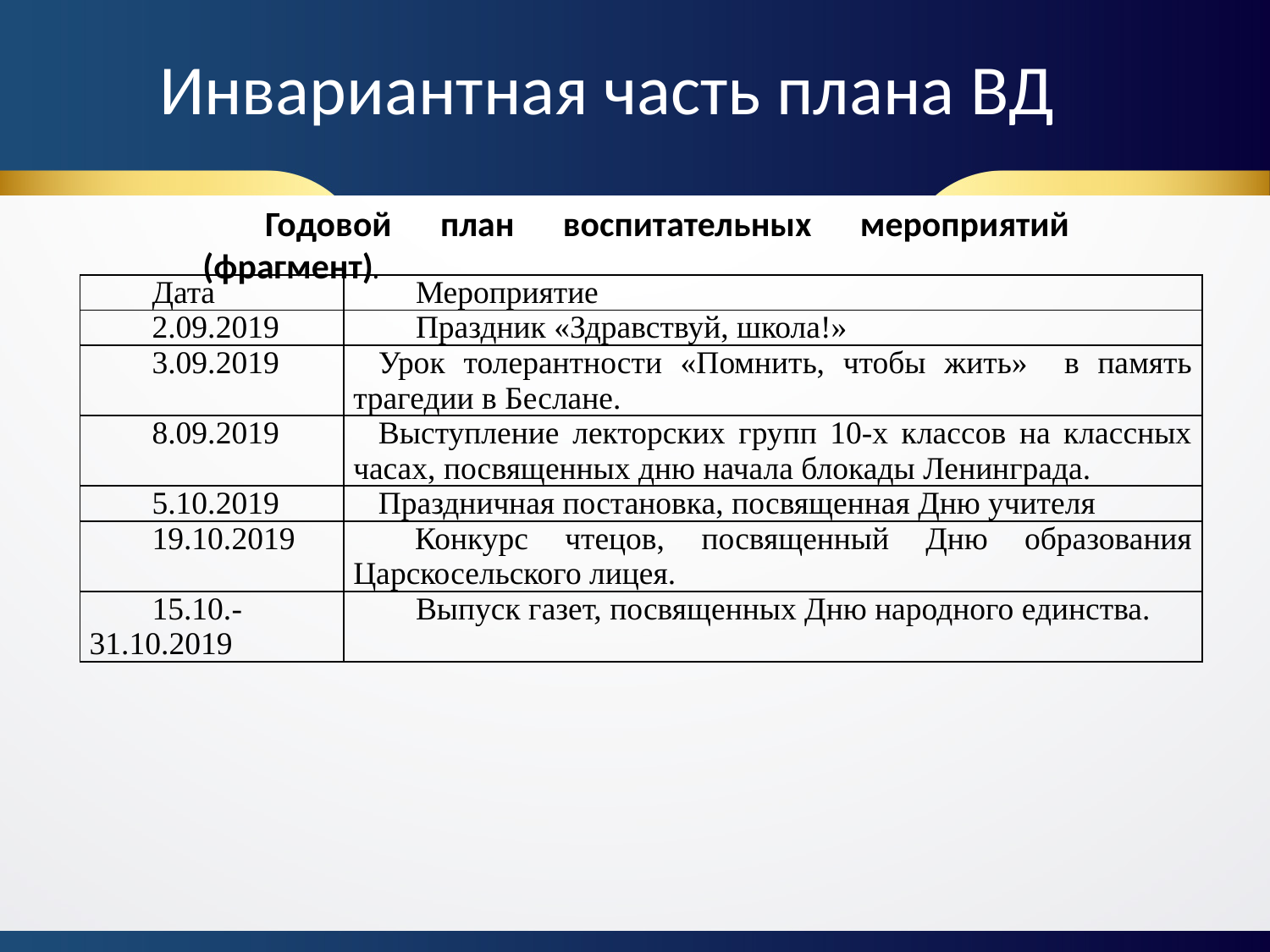

# Инвариантная часть плана ВД
Годовой план воспитательных мероприятий (фрагмент).
| Дата | Мероприятие |
| --- | --- |
| 2.09.2019 | Праздник «Здравствуй, школа!» |
| 3.09.2019 | Урок толерантности «Помнить, чтобы жить» в память трагедии в Беслане. |
| 8.09.2019 | Выступление лекторских групп 10-х классов на классных часах, посвященных дню начала блокады Ленинграда. |
| 5.10.2019 | Праздничная постановка, посвященная Дню учителя |
| 19.10.2019 | Конкурс чтецов, посвященный Дню образования Царскосельского лицея. |
| 15.10.-31.10.2019 | Выпуск газет, посвященных Дню народного единства. |